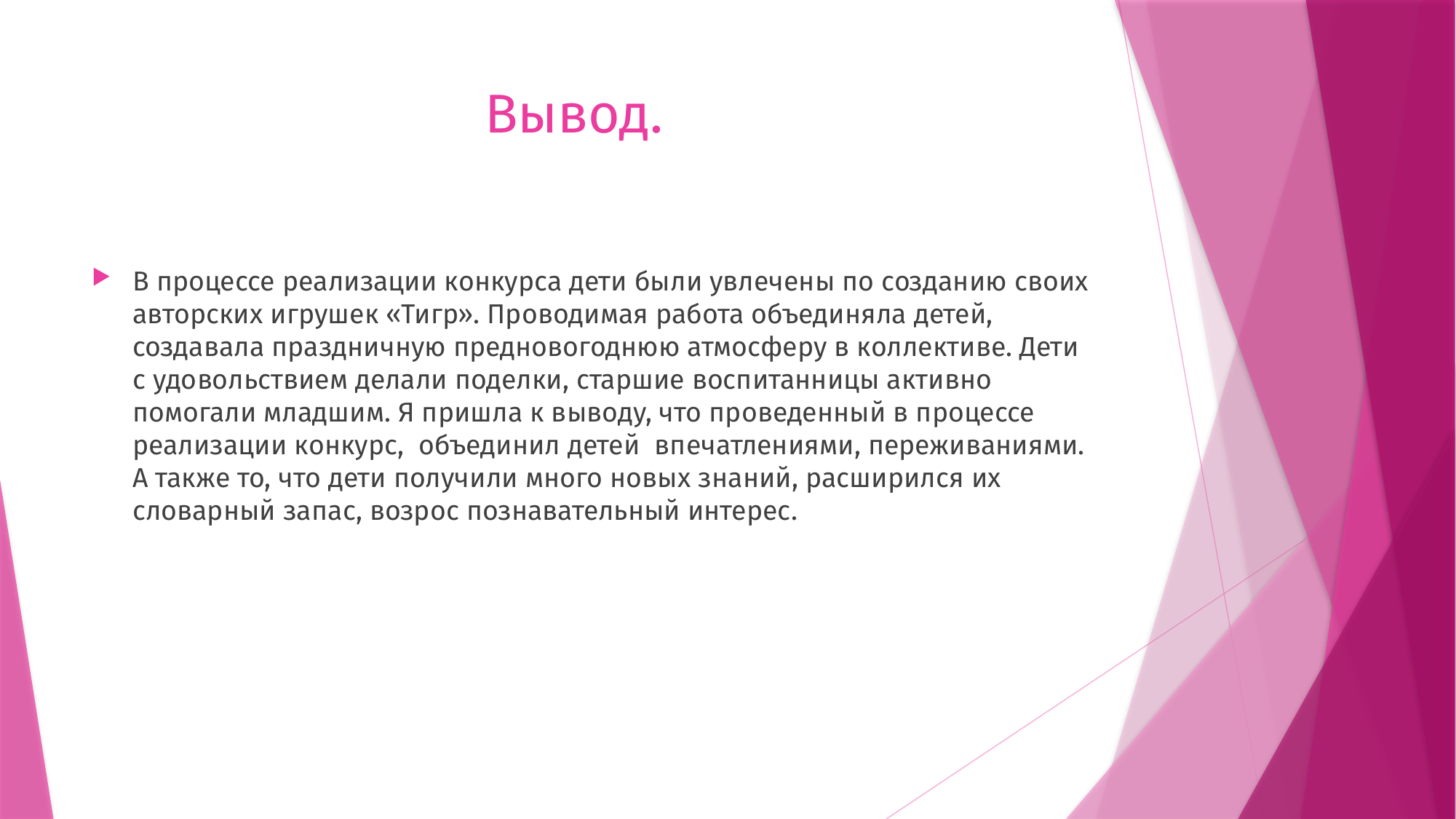

# Вывод.
В процессе реализации конкурса дети были увлечены по созданию своих авторских игрушек «Тигр». Проводимая работа объединяла детей, создавала праздничную предновогоднюю атмосферу в коллективе. Дети с удовольствием делали поделки, старшие воспитанницы активно помогали младшим. Я пришла к выводу, что проведенный в процессе реализации конкурс,  объединил детей  впечатлениями, переживаниями. А также то, что дети получили много новых знаний, расширился их словарный запас, возрос познавательный интерес.